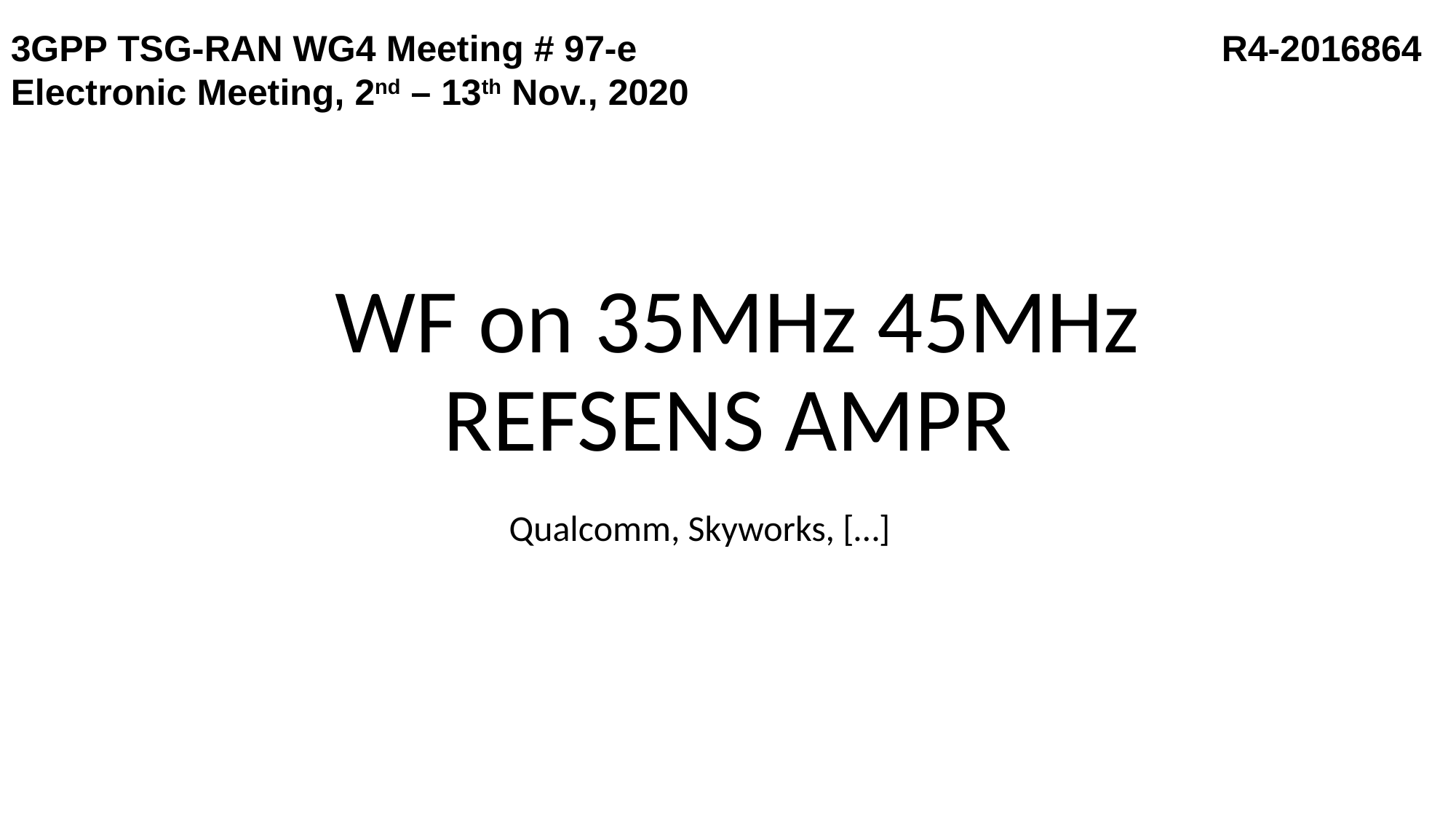

­­­3GPP TSG-RAN WG4 Meeting # 97-e	          			    		 R4-2016864
Electronic Meeting, 2nd – 13th Nov., 2020
# WF on 35MHz 45MHz REFSENS AMPR
Qualcomm, Skyworks, […]